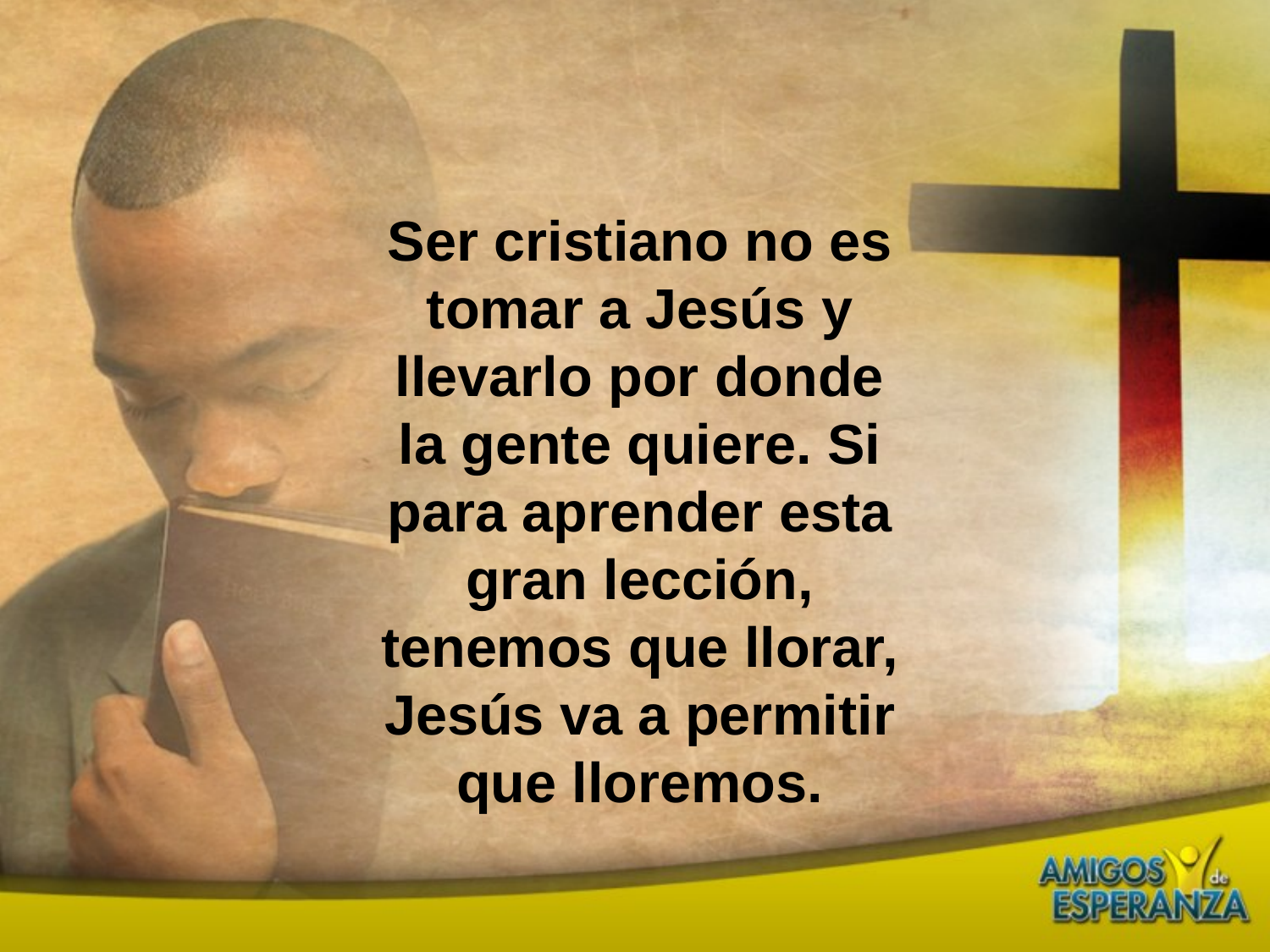

Ser cristiano no es tomar a Jesús y llevarlo por donde la gente quiere. Si para aprender esta gran lección, tenemos que llorar, Jesús va a permitir que lloremos.